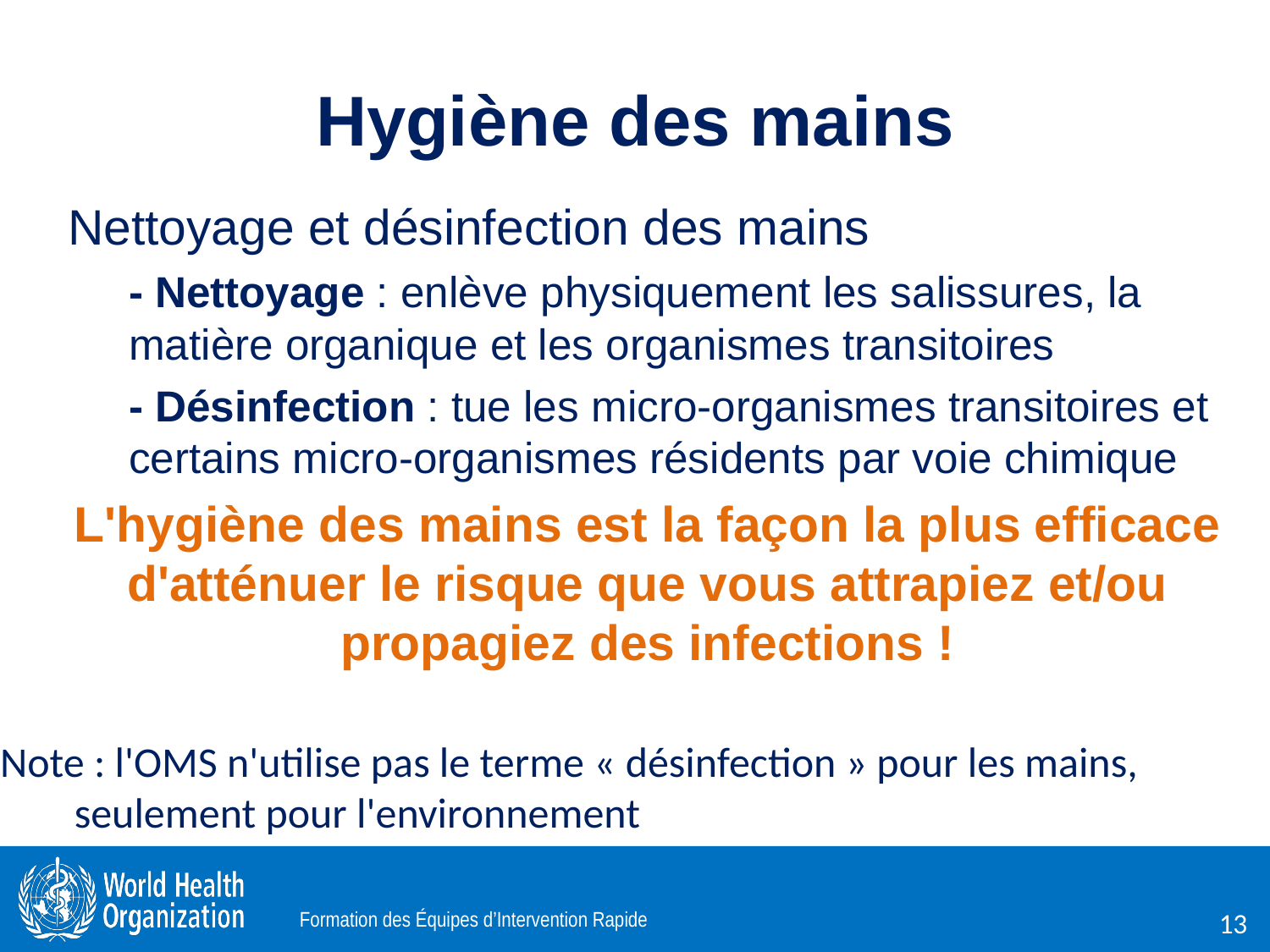

# Hygiène des mains
Nettoyage et désinfection des mains
- Nettoyage : enlève physiquement les salissures, la matière organique et les organismes transitoires
- Désinfection : tue les micro-organismes transitoires et certains micro-organismes résidents par voie chimique
L'hygiène des mains est la façon la plus efficace d'atténuer le risque que vous attrapiez et/ou propagiez des infections !
Note : l'OMS n'utilise pas le terme « désinfection » pour les mains, seulement pour l'environnement